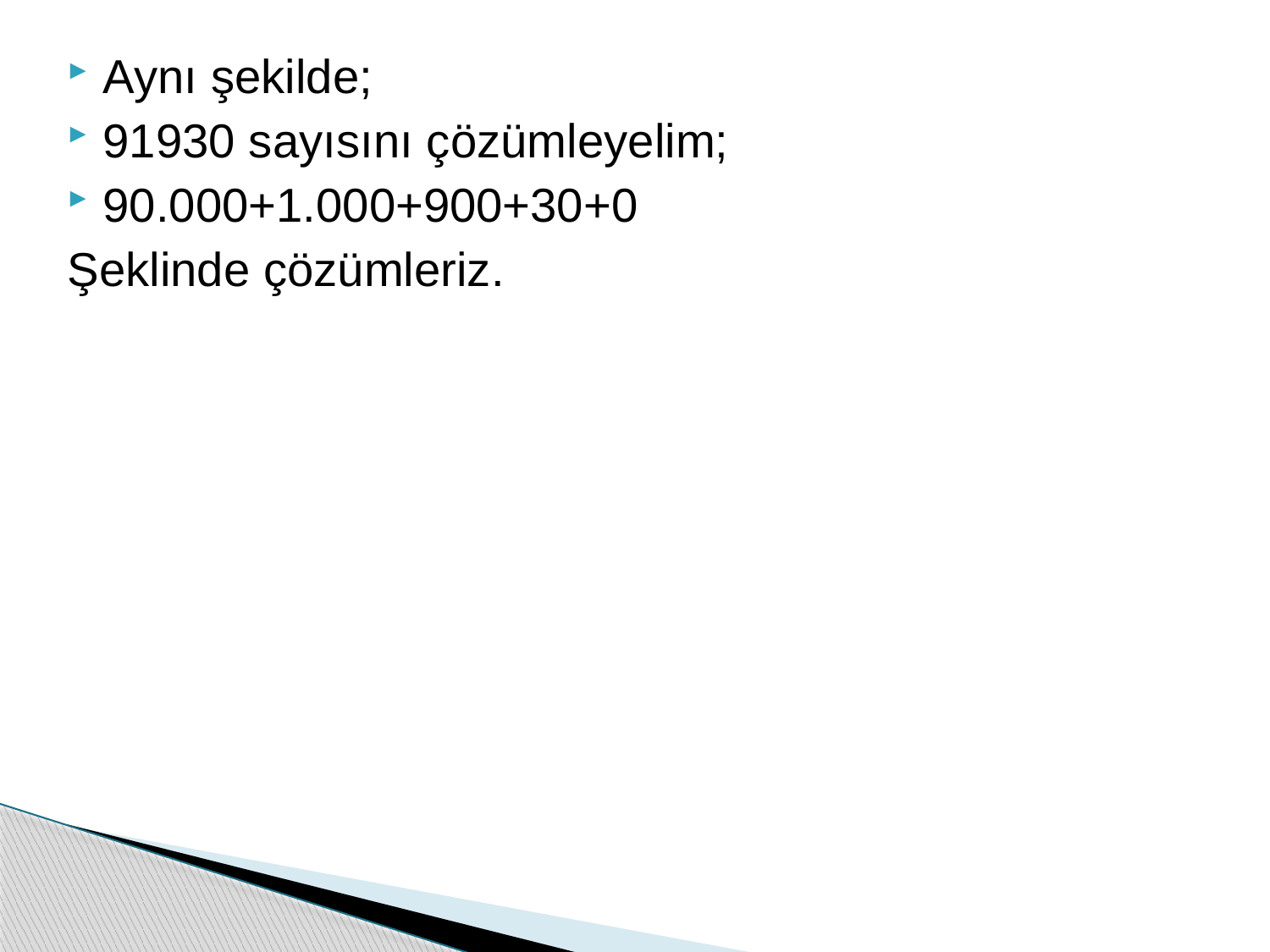

Aynı şekilde;
91930 sayısını çözümleyelim;
90.000+1.000+900+30+0
Şeklinde çözümleriz.